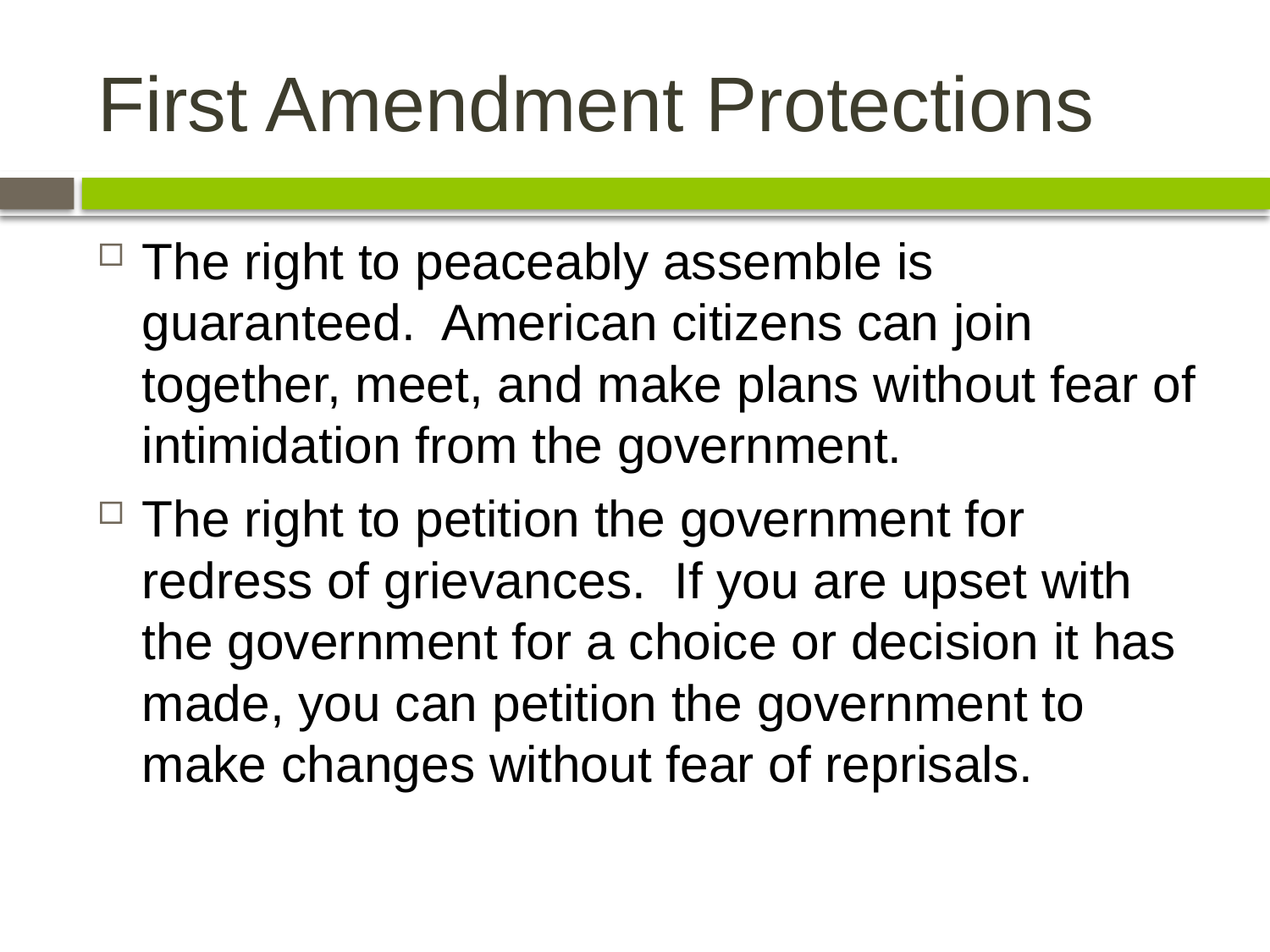

# First Amendment Protections
The right to peaceably assemble is guaranteed.  American citizens can join together, meet, and make plans without fear of intimidation from the government.
The right to petition the government for redress of grievances.  If you are upset with the government for a choice or decision it has made, you can petition the government to make changes without fear of reprisals.